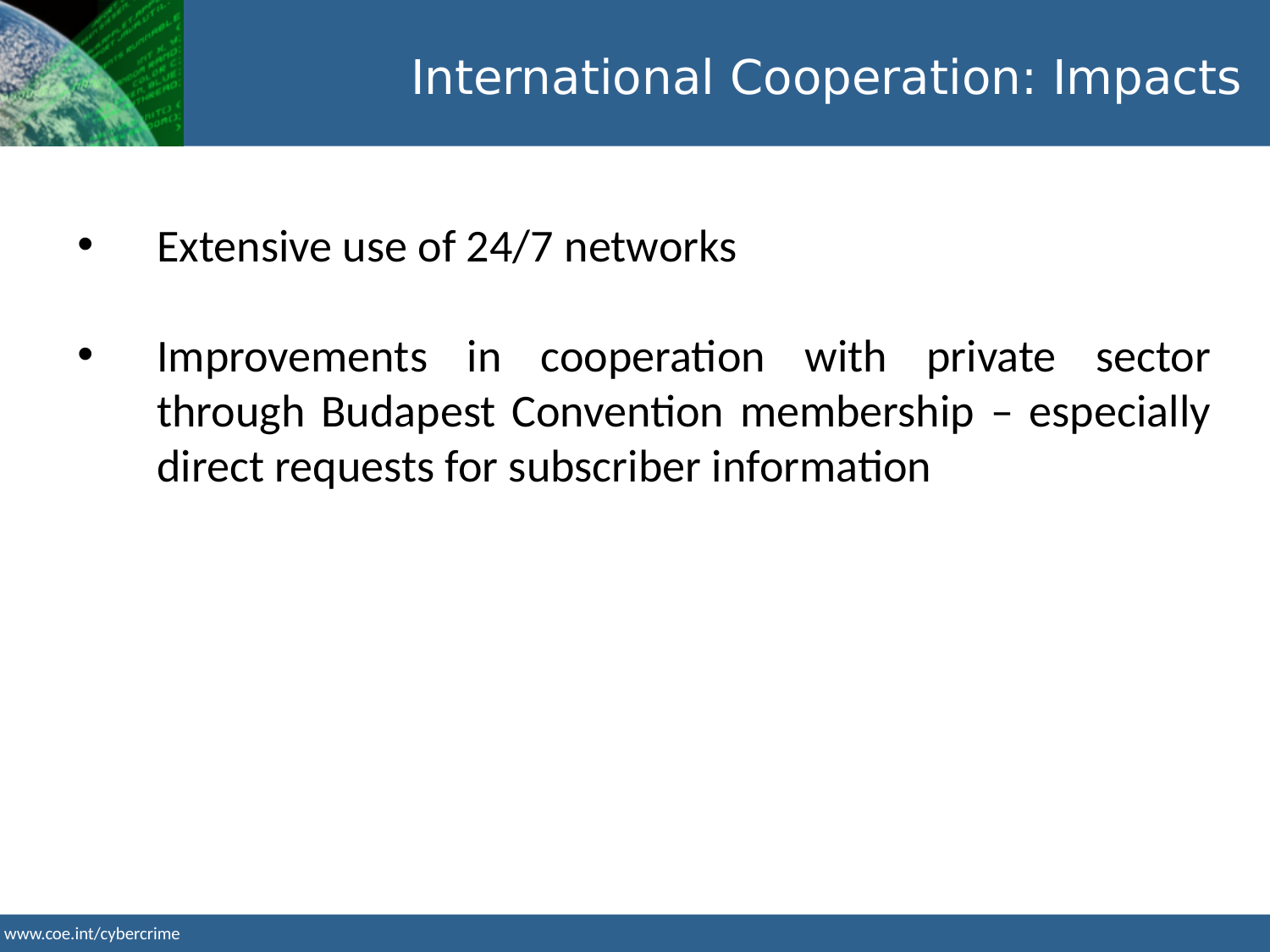

International Cooperation: Impacts
Extensive use of 24/7 networks

Improvements in cooperation with private sector through Budapest Convention membership – especially direct requests for subscriber information